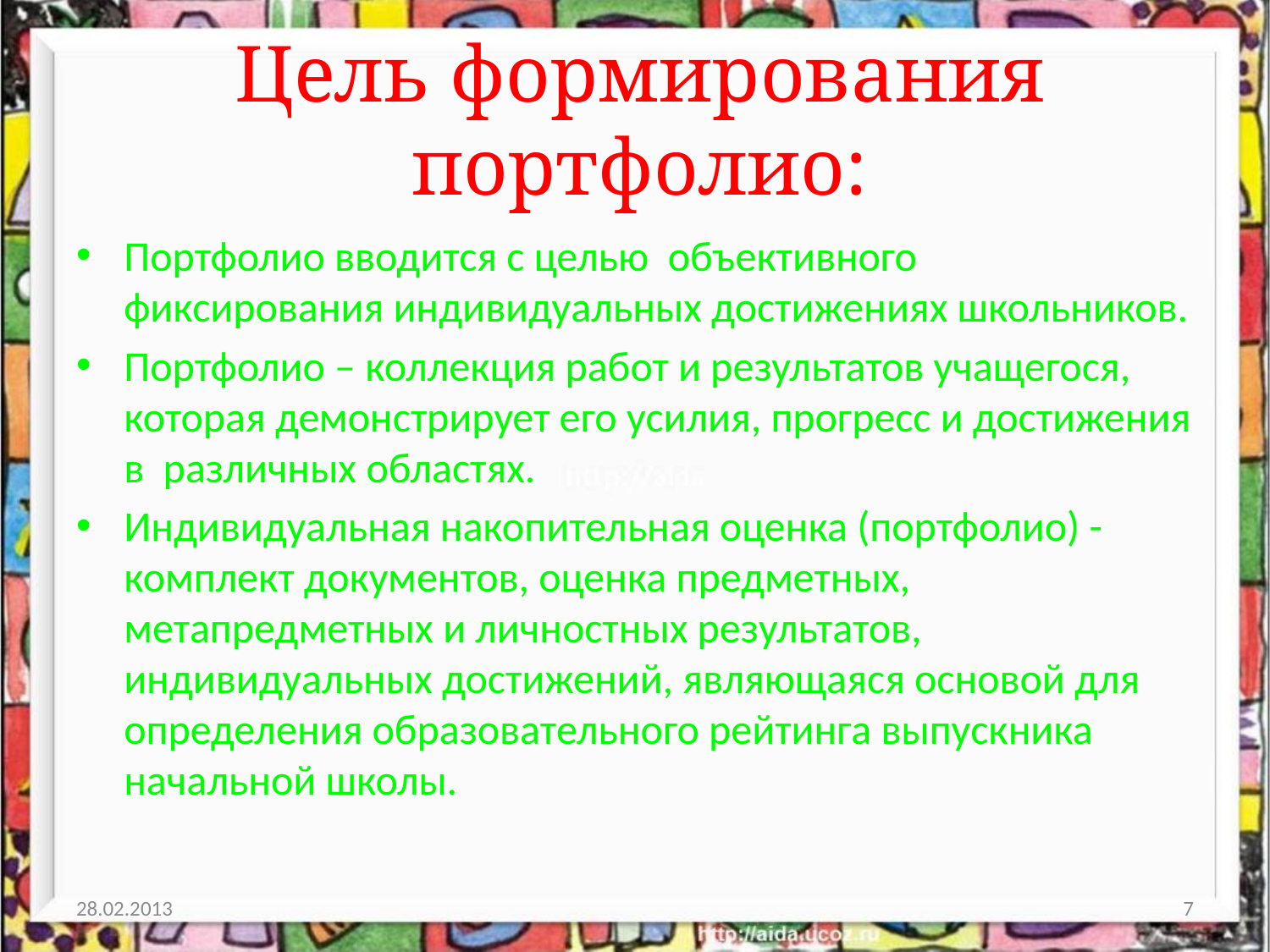

# Цель формирования портфолио:
Портфолио вводится с целью  объективного  фиксирования индивидуальных достижениях школьников.
Портфолио – коллекция работ и результатов учащегося, которая демонстрирует его усилия, прогресс и достижения в  различных областях.
Индивидуальная накопительная оценка (портфолио) - комплект документов, оценка предметных, метапредметных и личностных результатов, индивидуальных достижений, являющаяся основой для определения образовательного рейтинга выпускника начальной школы.

28.02.2013
7